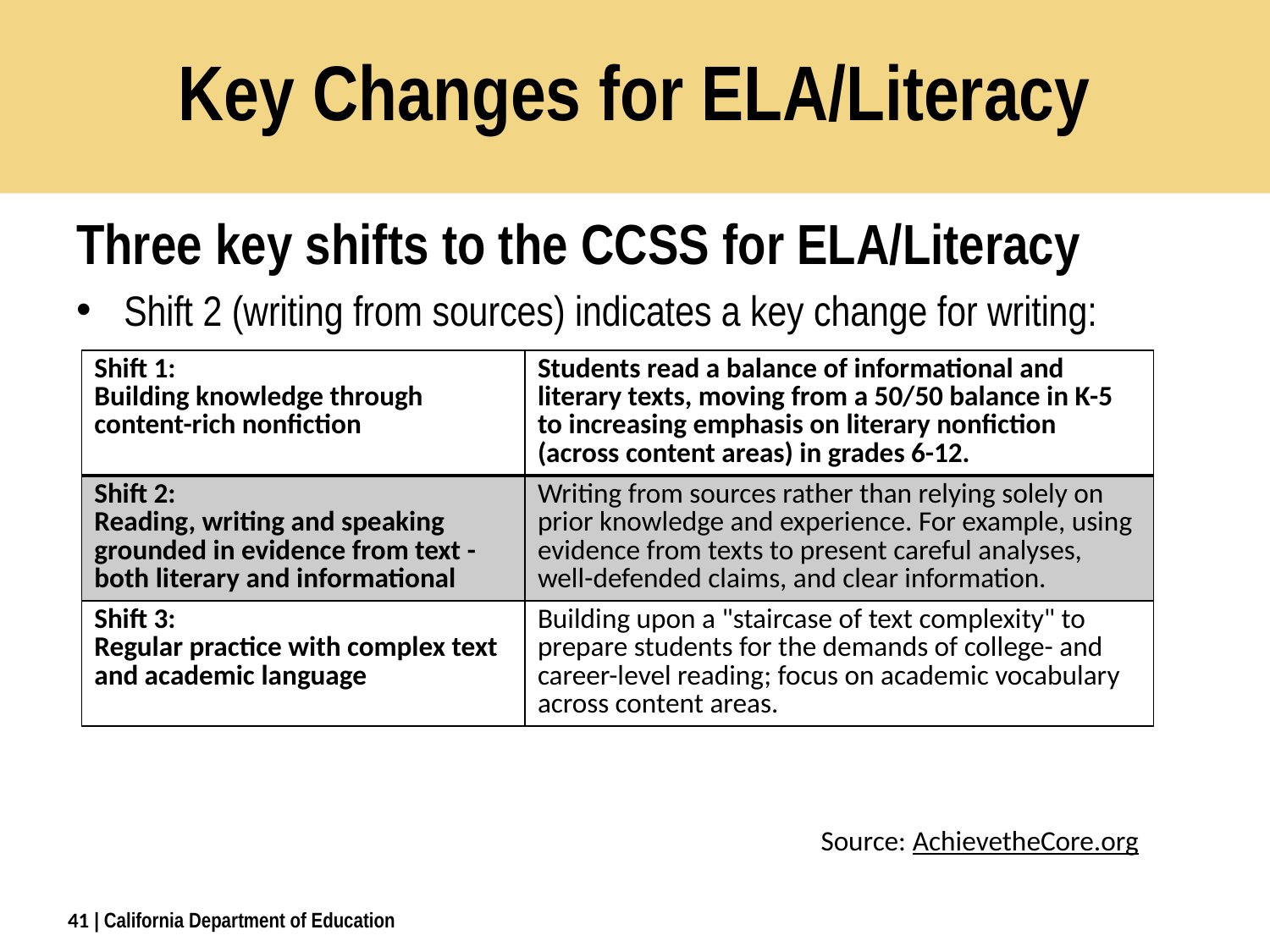

# Key Changes for ELA/Literacy
Three key shifts to the CCSS for ELA/Literacy
Shift 2 (writing from sources) indicates a key change for writing:

| Shift 1: Building knowledge through content-rich nonfiction | Students read a balance of informational and literary texts, moving from a 50/50 balance in K-5 to increasing emphasis on literary nonfiction (across content areas) in grades 6-12. |
| --- | --- |
| Shift 2: Reading, writing and speaking grounded in evidence from text - both literary and informational | Writing from sources rather than relying solely on prior knowledge and experience. For example, using evidence from texts to present careful analyses, well-defended claims, and clear information. |
| Shift 3: Regular practice with complex text and academic language | Building upon a "staircase of text complexity" to prepare students for the demands of college- and career-level reading; focus on academic vocabulary across content areas. |
Source: AchievetheCore.org
41
| California Department of Education